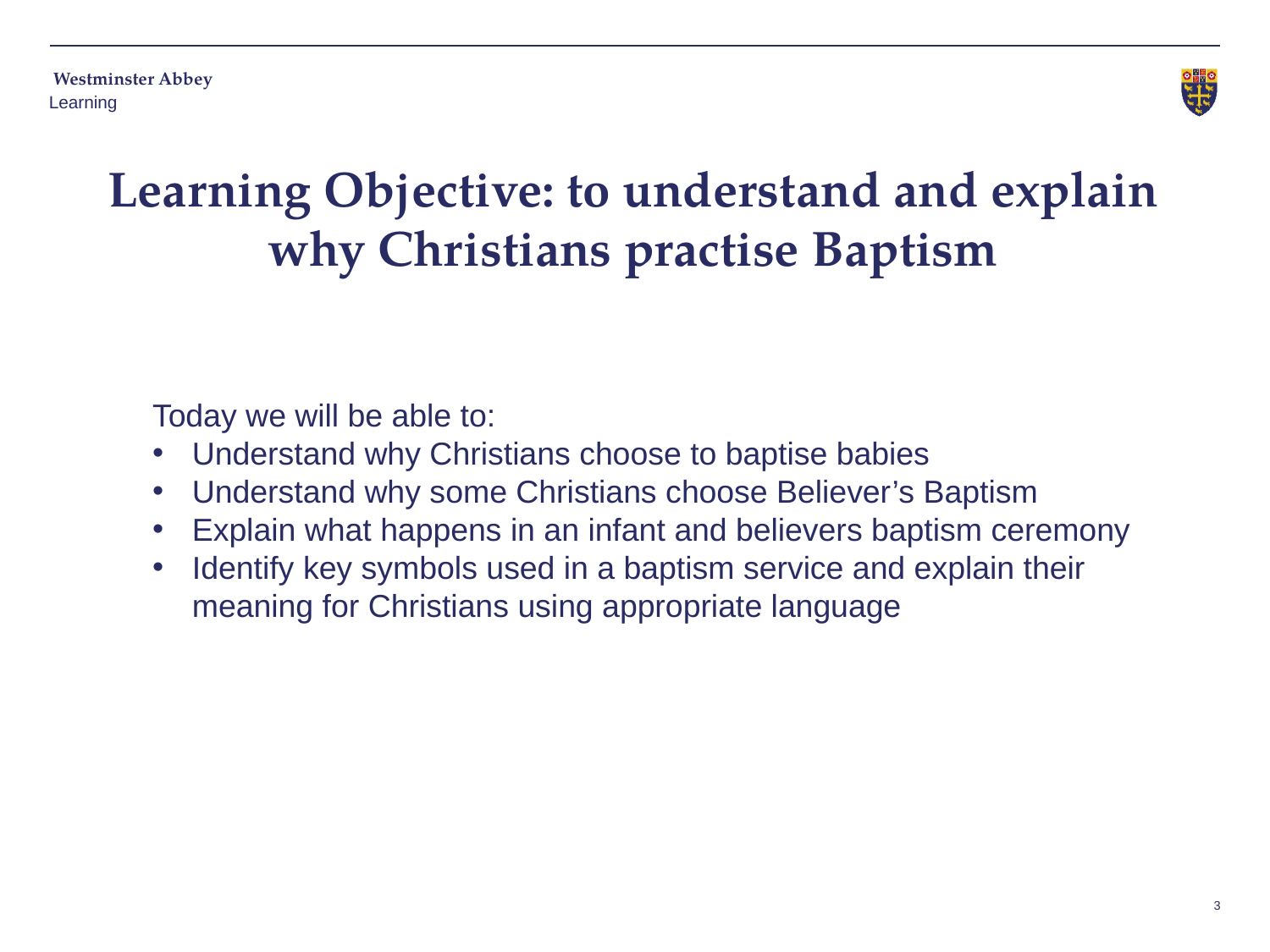

Learning
Learning Objective: to understand and explain why Christians practise Baptism
Today we will be able to:
Understand why Christians choose to baptise babies
Understand why some Christians choose Believer’s Baptism
Explain what happens in an infant and believers baptism ceremony
Identify key symbols used in a baptism service and explain their meaning for Christians using appropriate language
3